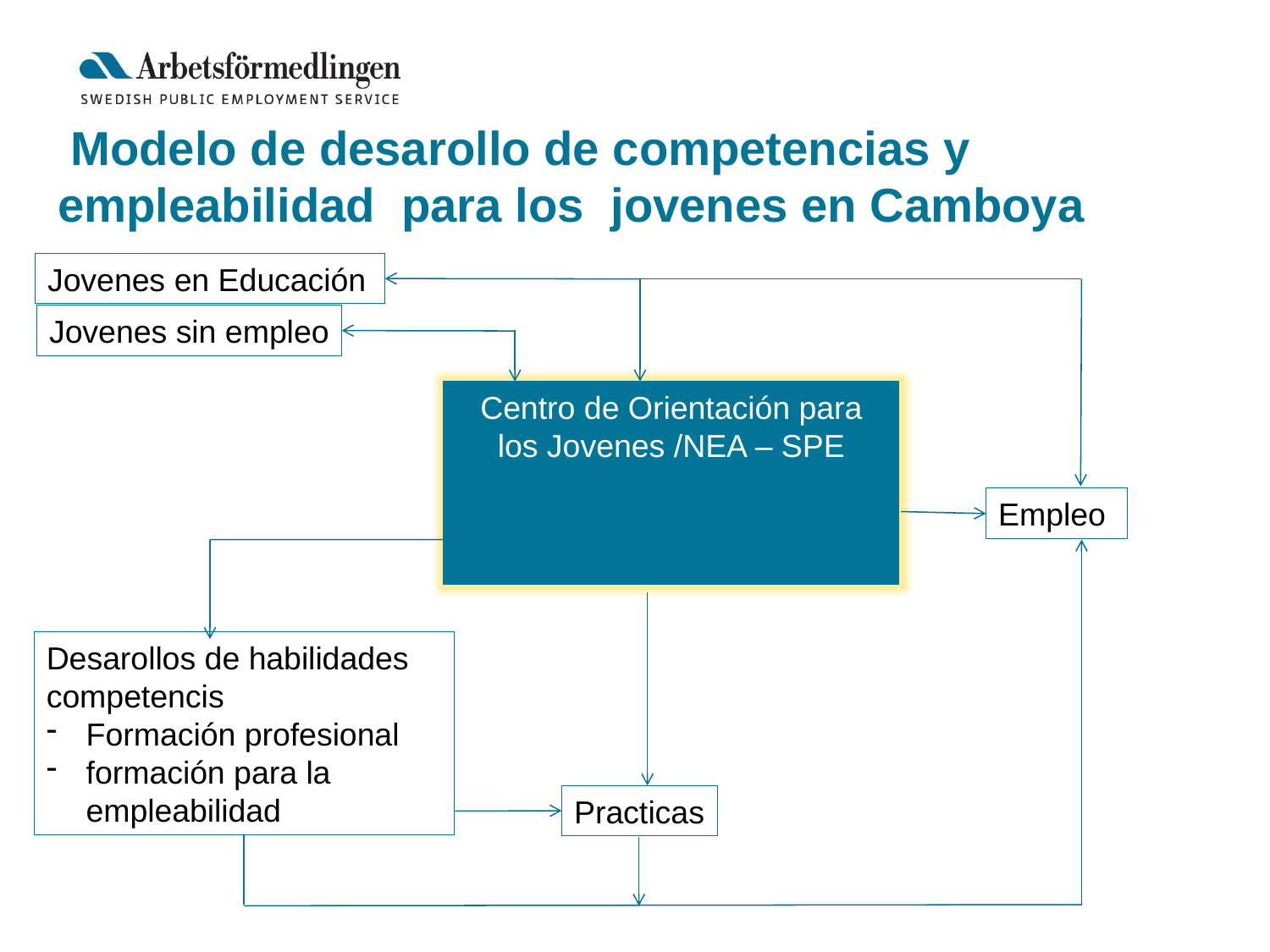

Modelo de desarollo de competencias y empleabilidad  para los  jovenes en Camboya
Jovenes en Educación
Jovenes sin empleo
Centro de Orientación para los Jovenes /NEA – SPE

Empleo
Desarollos de habilidades
competencis
Formación profesional
formación para la empleabilidad
Practicas